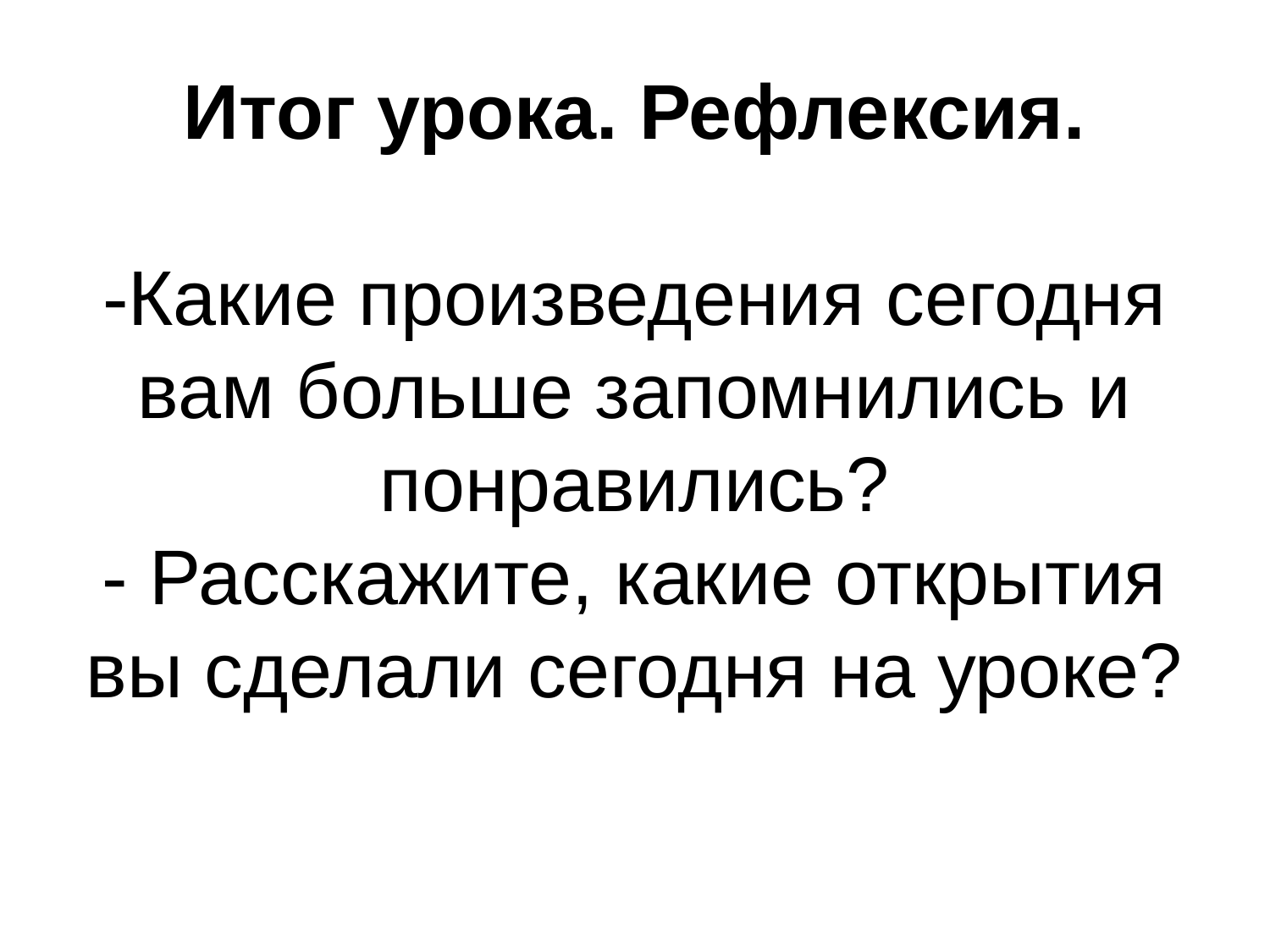

# Итог урока. Рефлексия.   -Какие произведения сегодня вам больше запомнились и понравились? - Расскажите, какие открытия вы сделали сегодня на уроке?